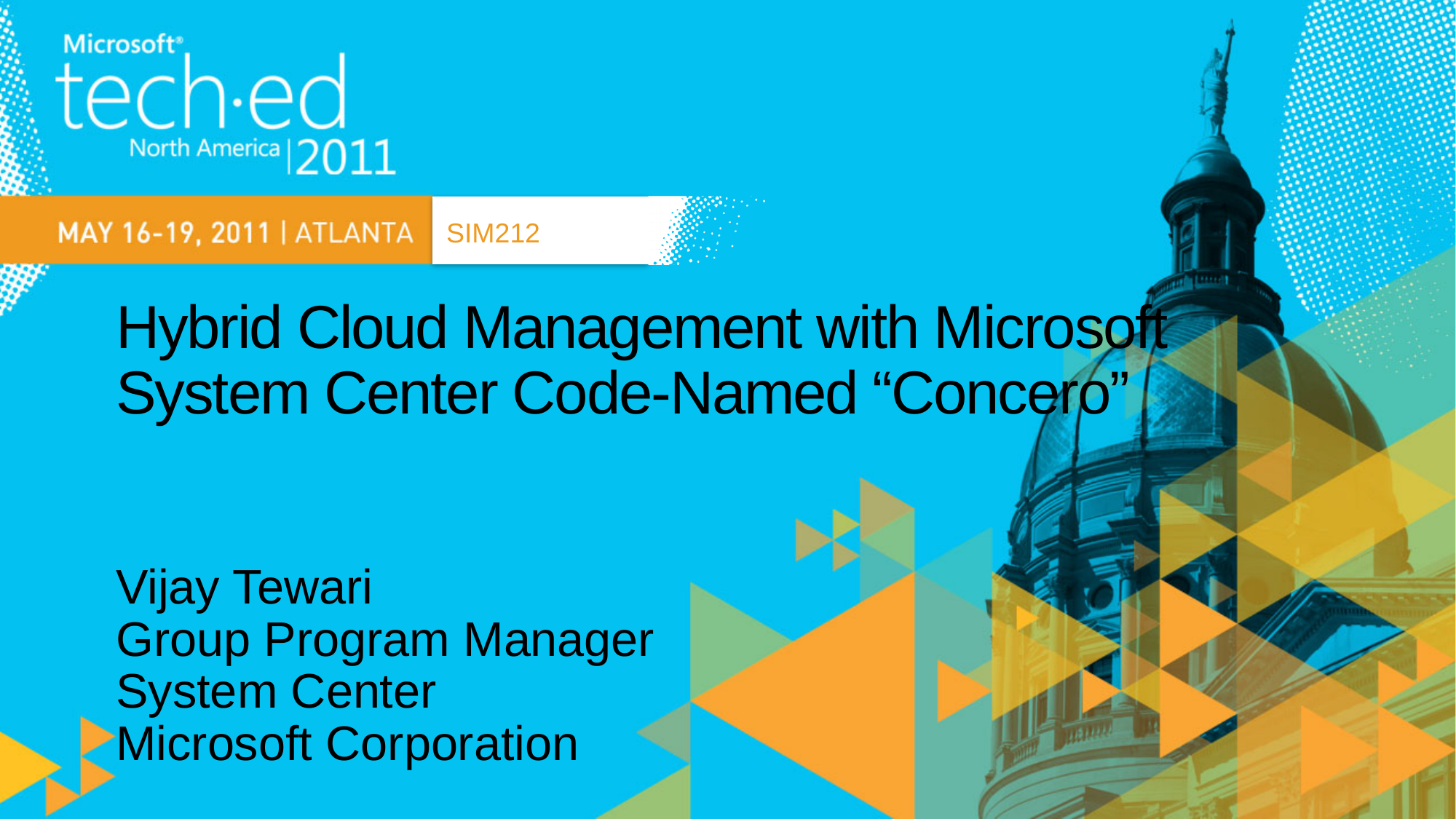

SIM212
# Hybrid Cloud Management with Microsoft System Center Code-Named “Concero”
Vijay Tewari
Group Program Manager
System Center
Microsoft Corporation